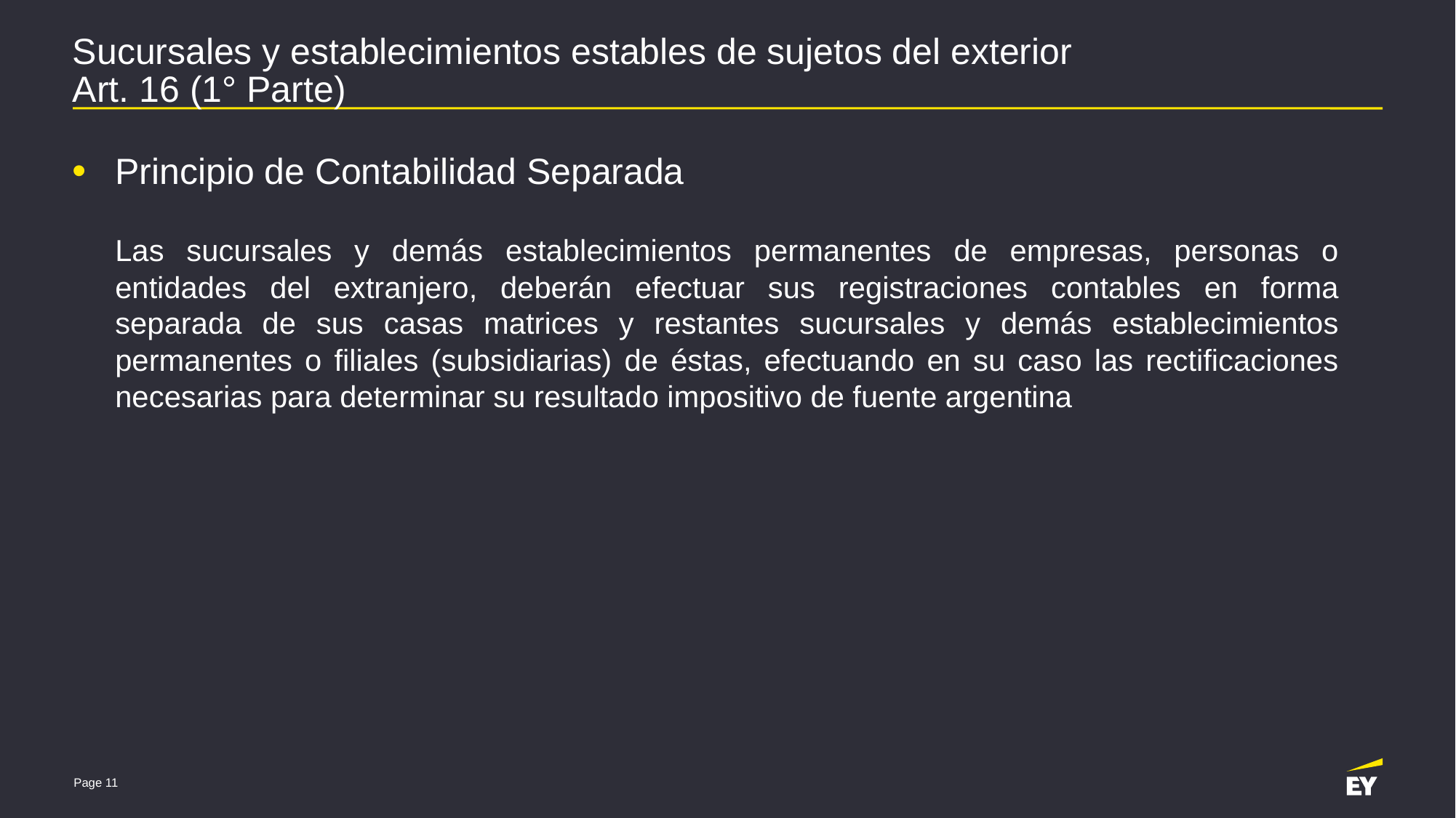

# Sucursales y establecimientos estables de sujetos del exterior Art. 16 (1° Parte)
Principio de Contabilidad Separada

Las sucursales y demás establecimientos permanentes de empresas, personas o entidades del extranjero, deberán efectuar sus registraciones contables en forma separada de sus casas matrices y restantes sucursales y demás establecimientos permanentes o filiales (subsidiarias) de éstas, efectuando en su caso las rectificaciones necesarias para determinar su resultado impositivo de fuente argentina
Page 11